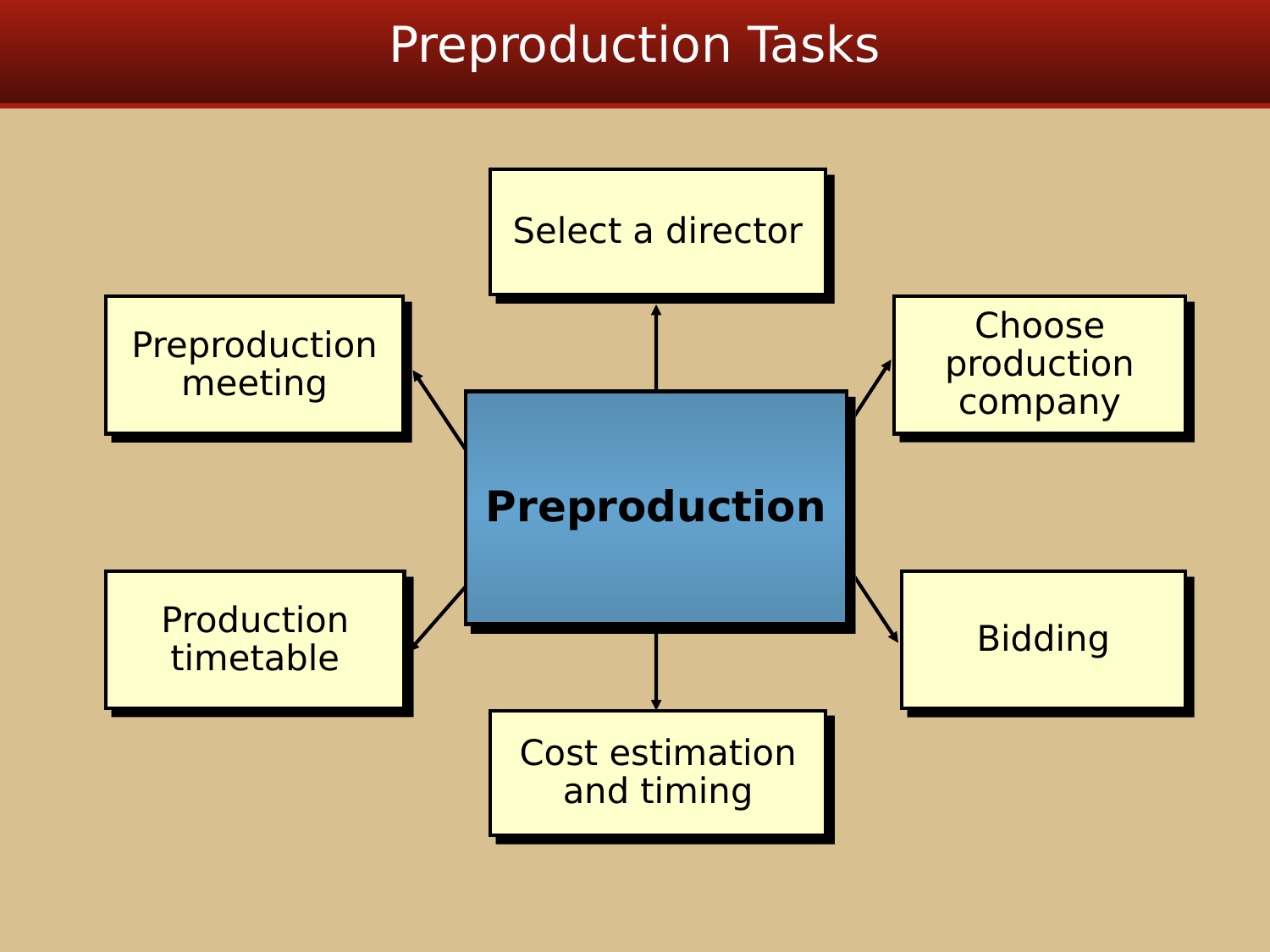

# Preproduction Tasks

Select a director

Preproduction meeting

Choose production company

Preproduction
Production timetable

Bidding

Cost estimation and timing